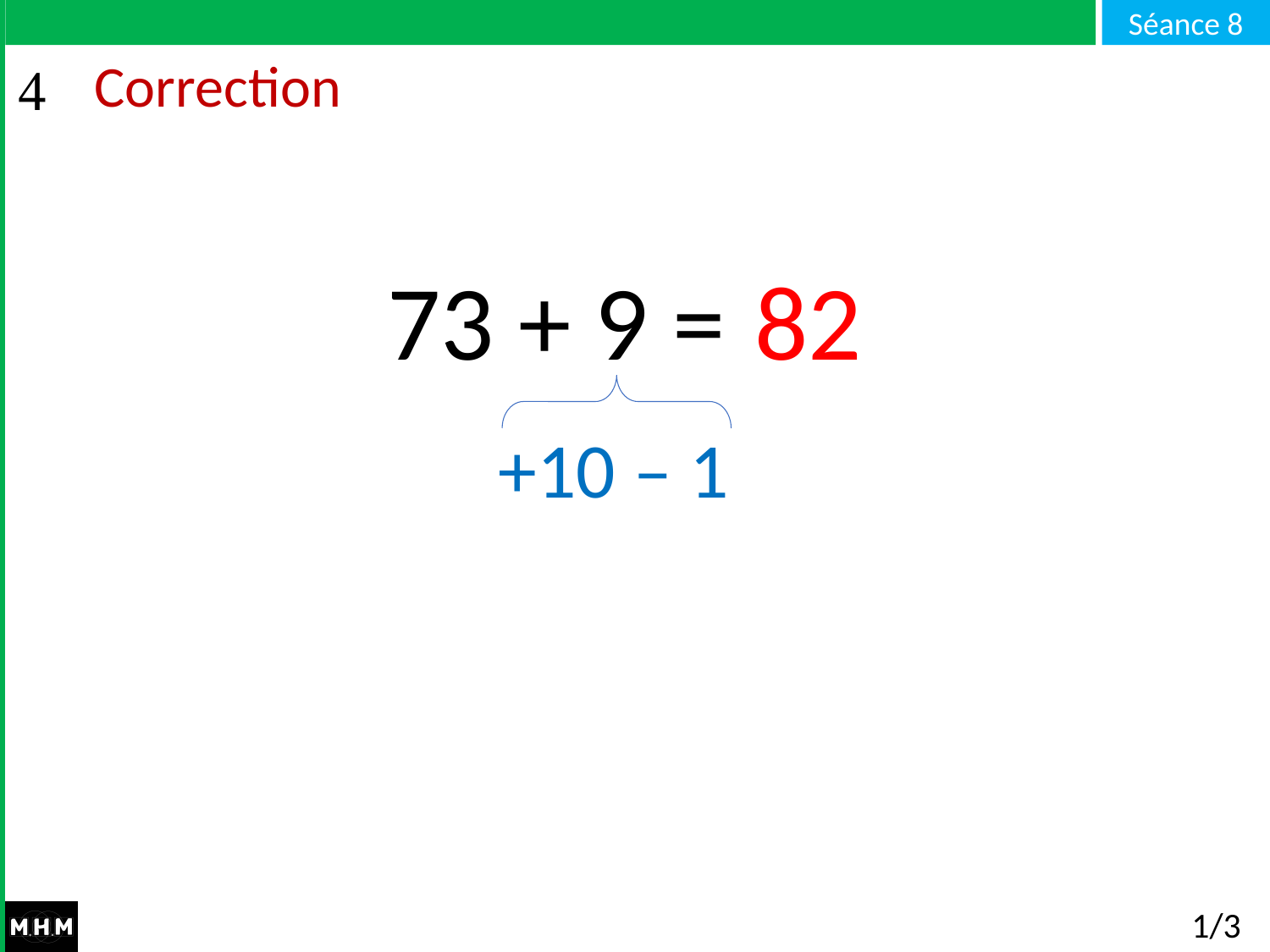

# Correction
73 + 9 =
82

+10 – 1
1/3